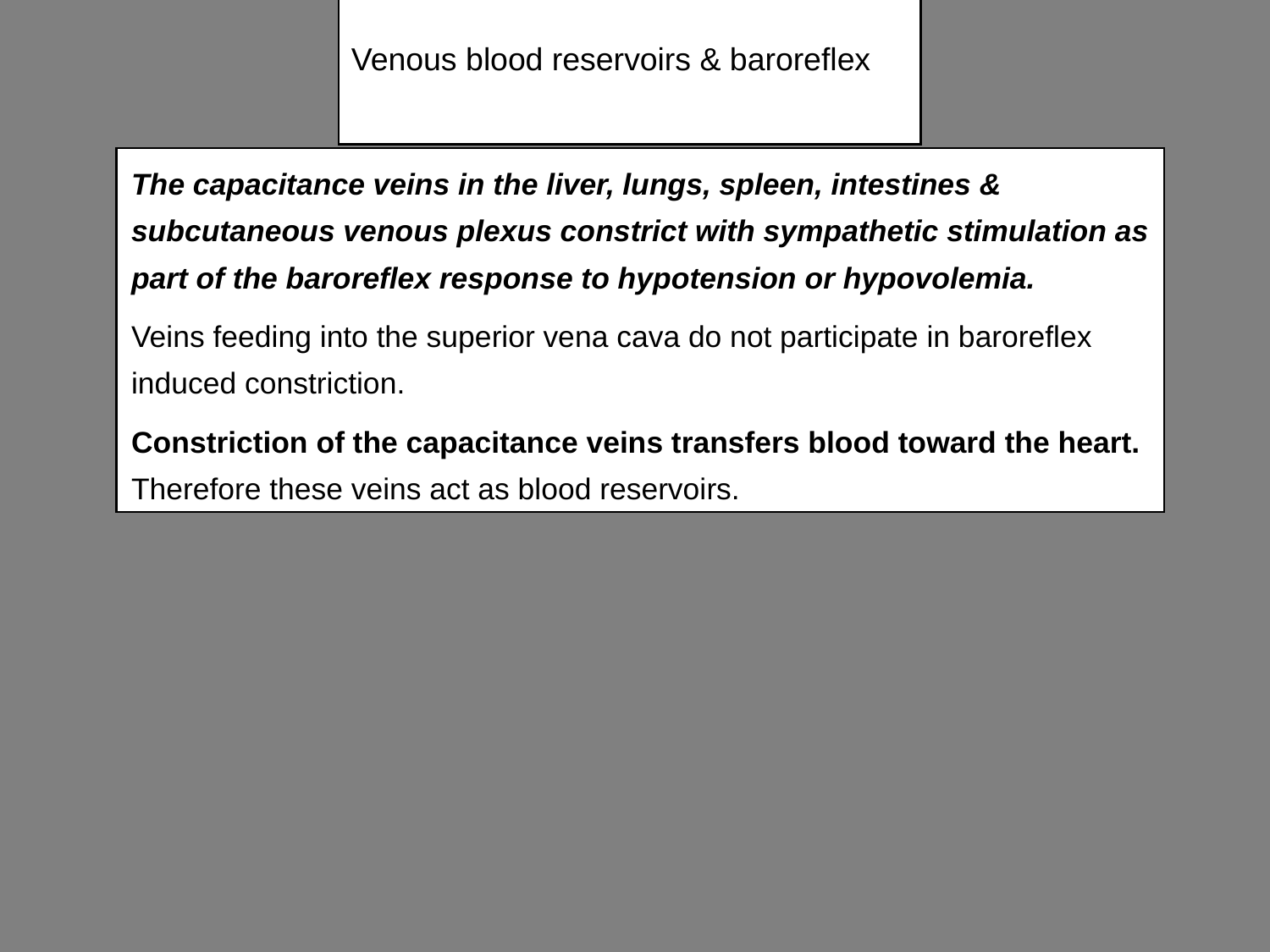

# Venous blood reservoirs & baroreflex
The capacitance veins in the liver, lungs, spleen, intestines & subcutaneous venous plexus constrict with sympathetic stimulation as part of the baroreflex response to hypotension or hypovolemia.
Veins feeding into the superior vena cava do not participate in baroreflex induced constriction.
Constriction of the capacitance veins transfers blood toward the heart. Therefore these veins act as blood reservoirs.